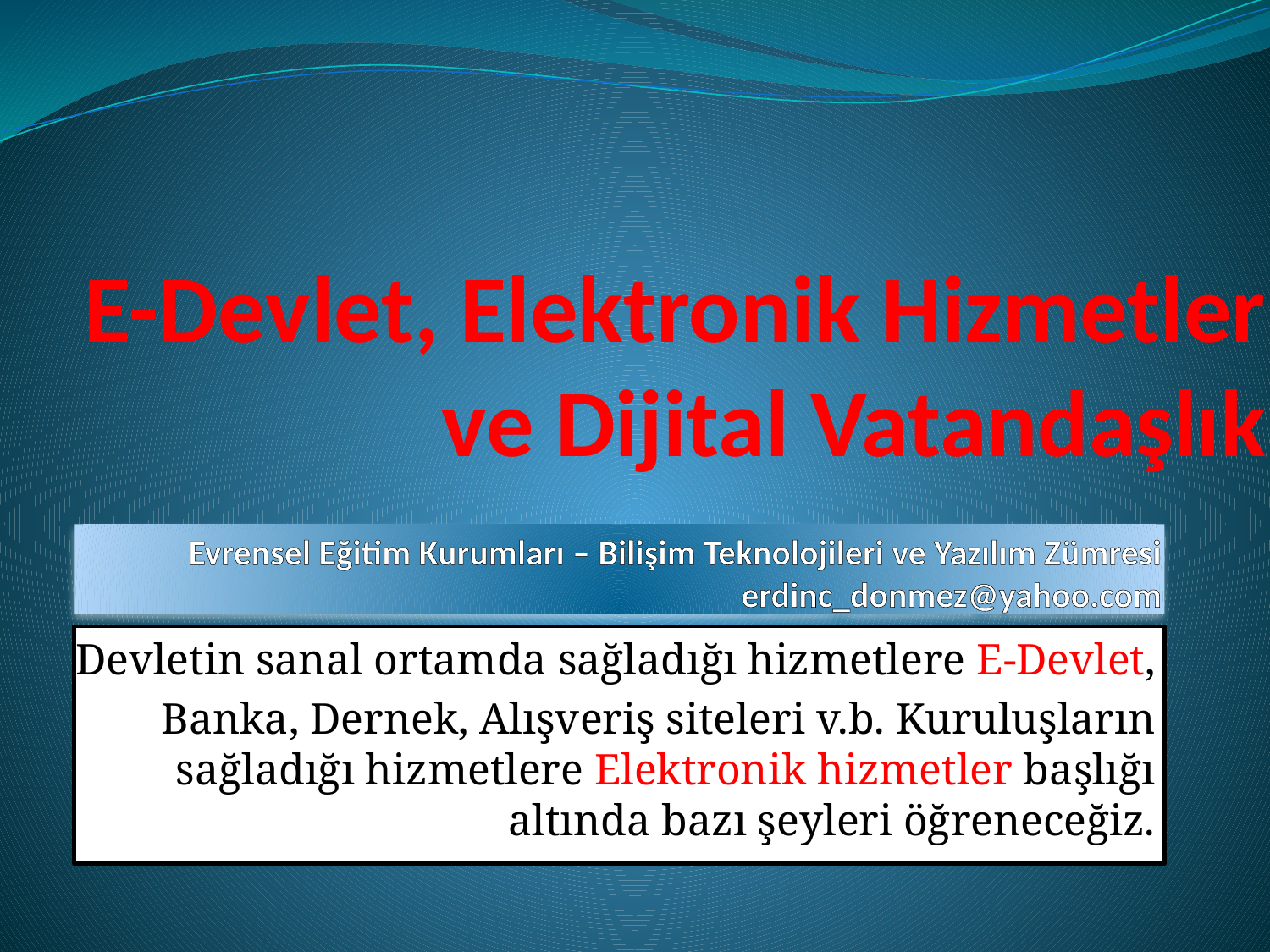

# E-Devlet, Elektronik Hizmetler ve Dijital Vatandaşlık
Evrensel Eğitim Kurumları – Bilişim Teknolojileri ve Yazılım Zümresi erdinc_donmez@yahoo.com
Devletin sanal ortamda sağladığı hizmetlere E-Devlet,
Banka, Dernek, Alışveriş siteleri v.b. Kuruluşların sağladığı hizmetlere Elektronik hizmetler başlığı altında bazı şeyleri öğreneceğiz.